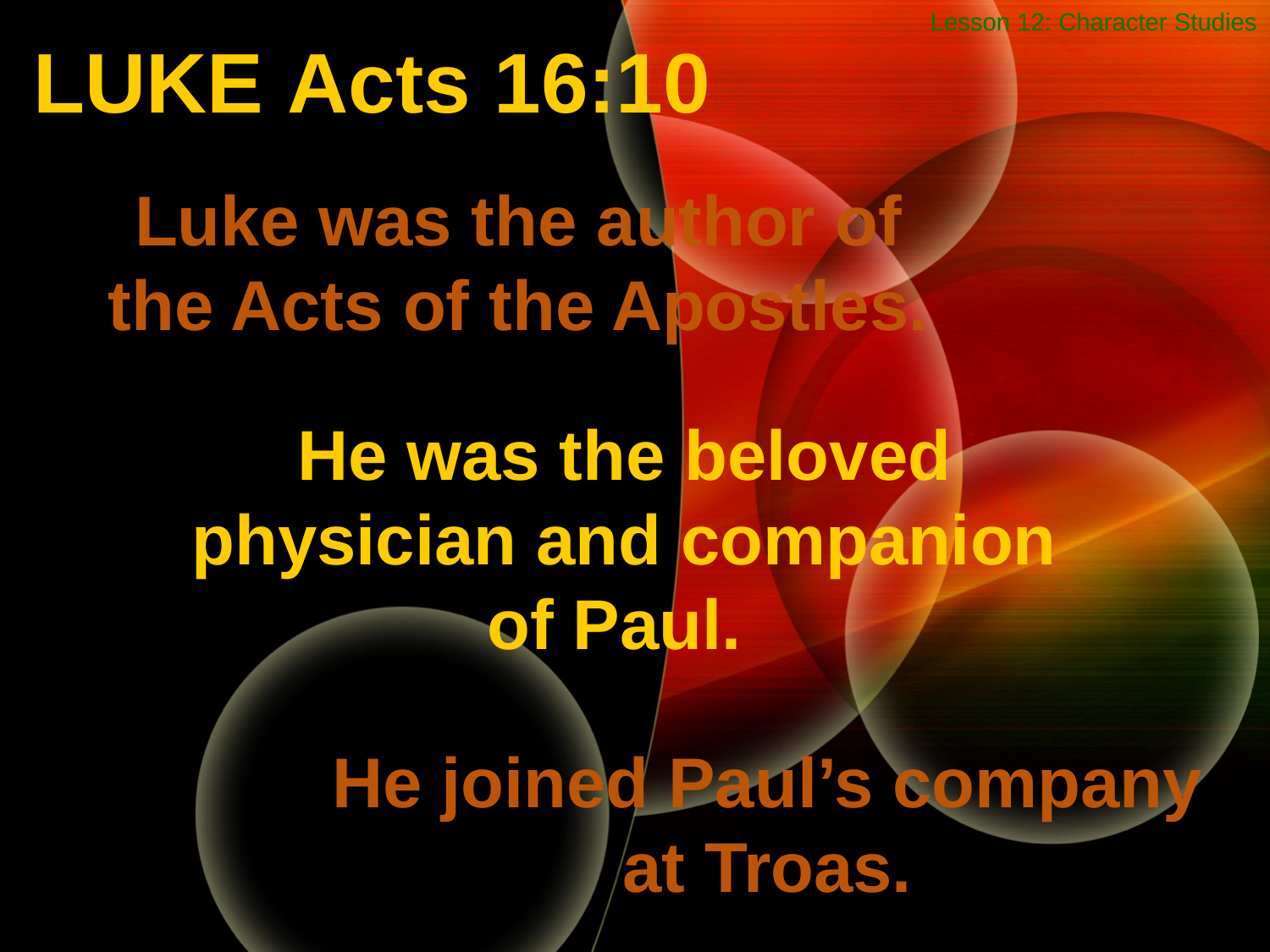

Lesson 12: Character Studies
LUKE Acts 16:10
Luke was the author of the Acts of the Apostles.
He was the beloved physician and companion of Paul.
He joined Paul’s company at Troas.